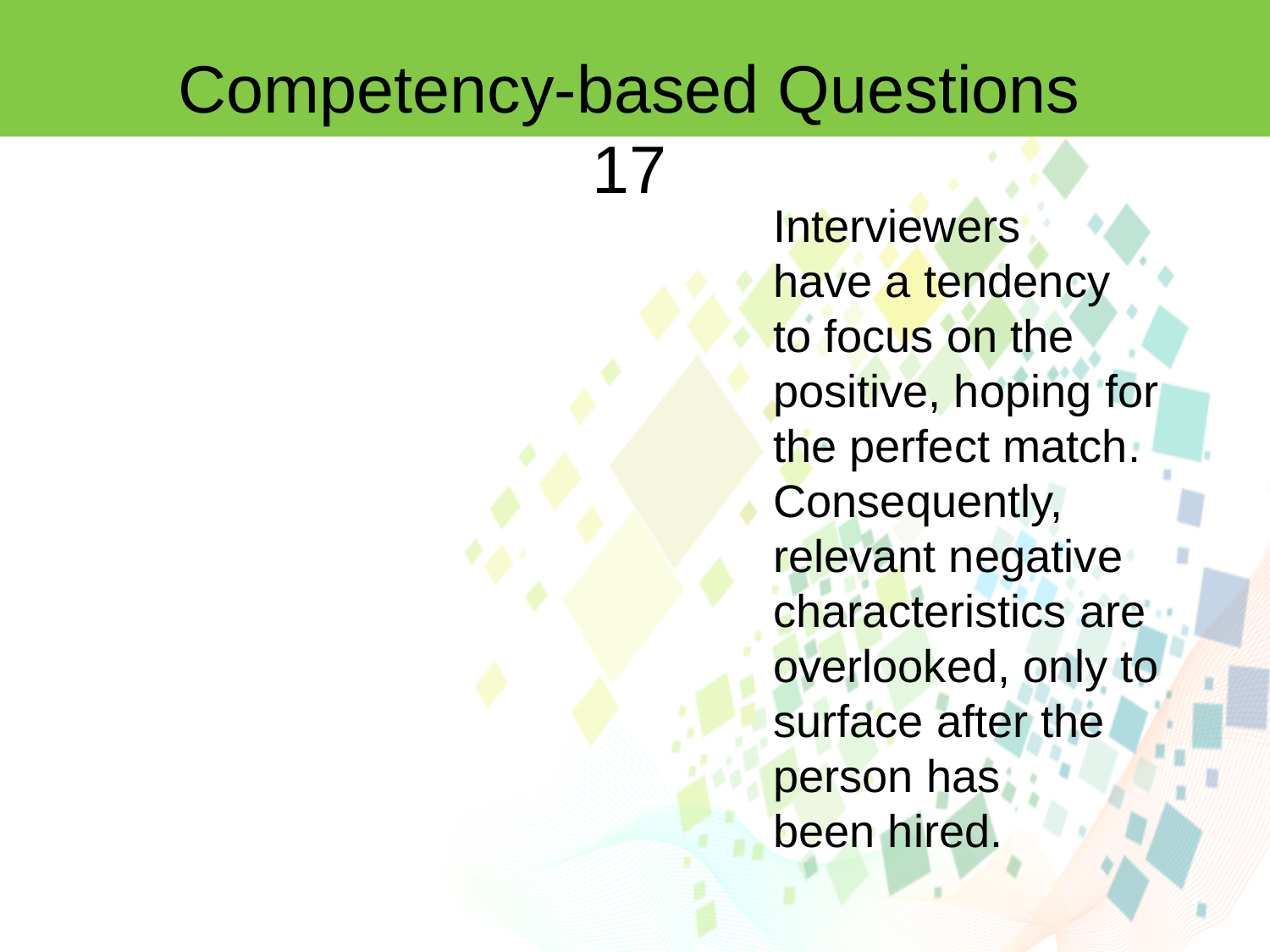

Competency-based Questions 17
Interviewers
have a tendency to focus on the positive, hoping for the perfect match. Consequently,
relevant negative characteristics are overlooked, only to surface after the person has
been hired.